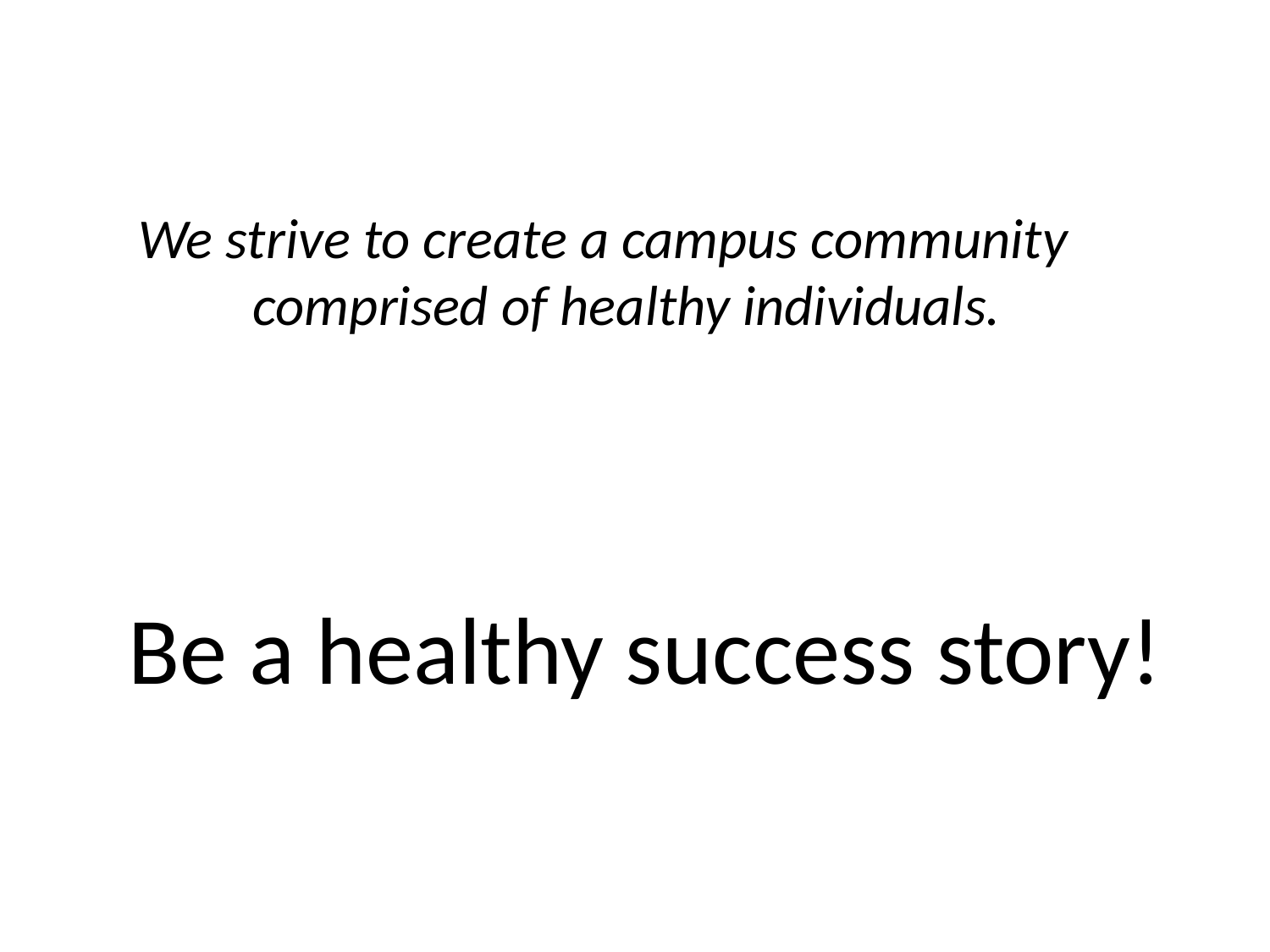

We strive to create a campus community comprised of healthy individuals.
# Be a healthy success story!